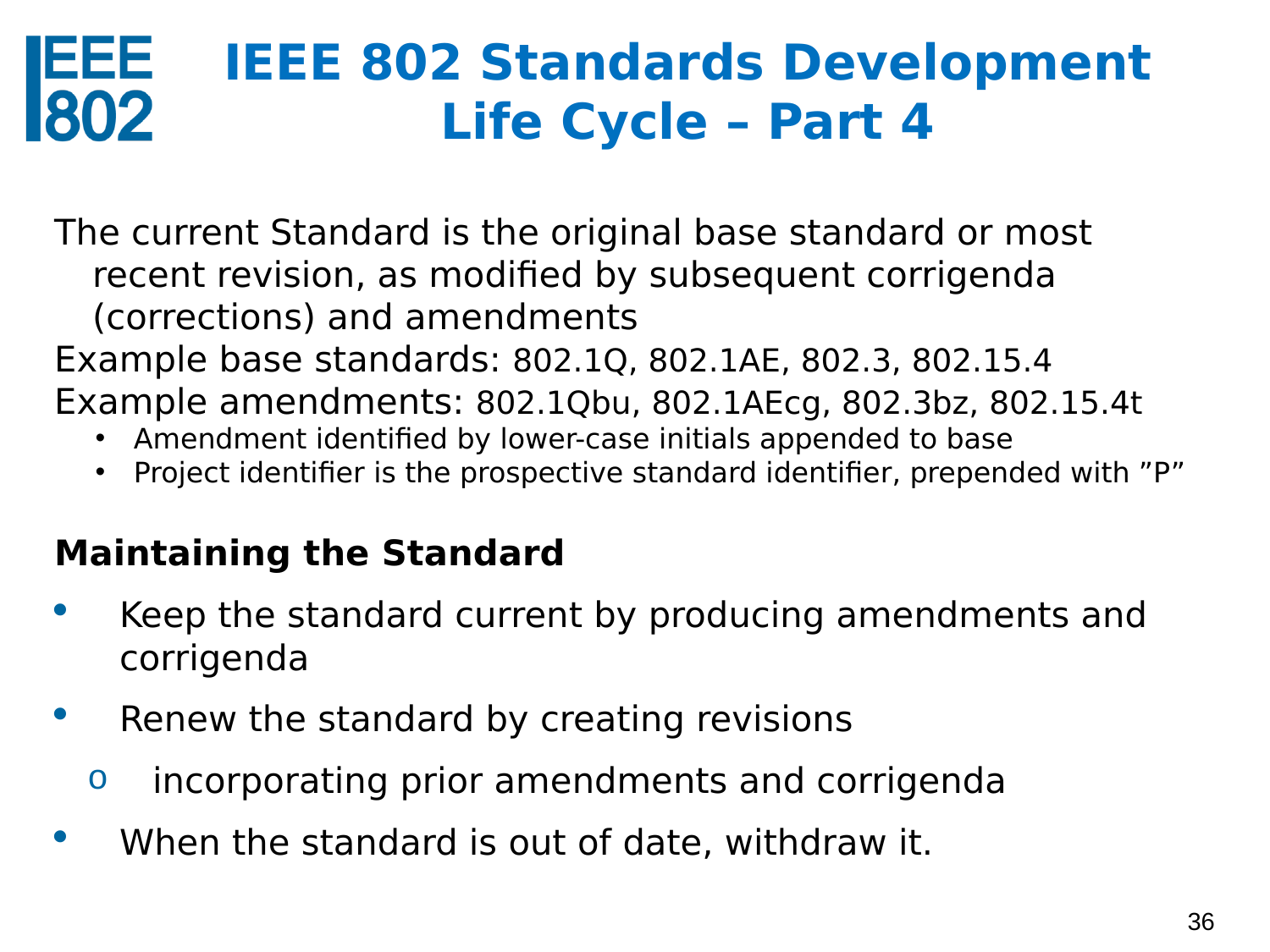

# IEEE 802 Standards Development Life Cycle – Part 4

The current Standard is the original base standard or most recent revision, as modified by subsequent corrigenda (corrections) and amendments
Example base standards: 802.1Q, 802.1AE, 802.3, 802.15.4
Example amendments: 802.1Qbu, 802.1AEcg, 802.3bz, 802.15.4t
Amendment identified by lower-case initials appended to base
Project identifier is the prospective standard identifier, prepended with ”P”

Maintaining the Standard
Keep the standard current by producing amendments and corrigenda
Renew the standard by creating revisions
incorporating prior amendments and corrigenda
When the standard is out of date, withdraw it.

36